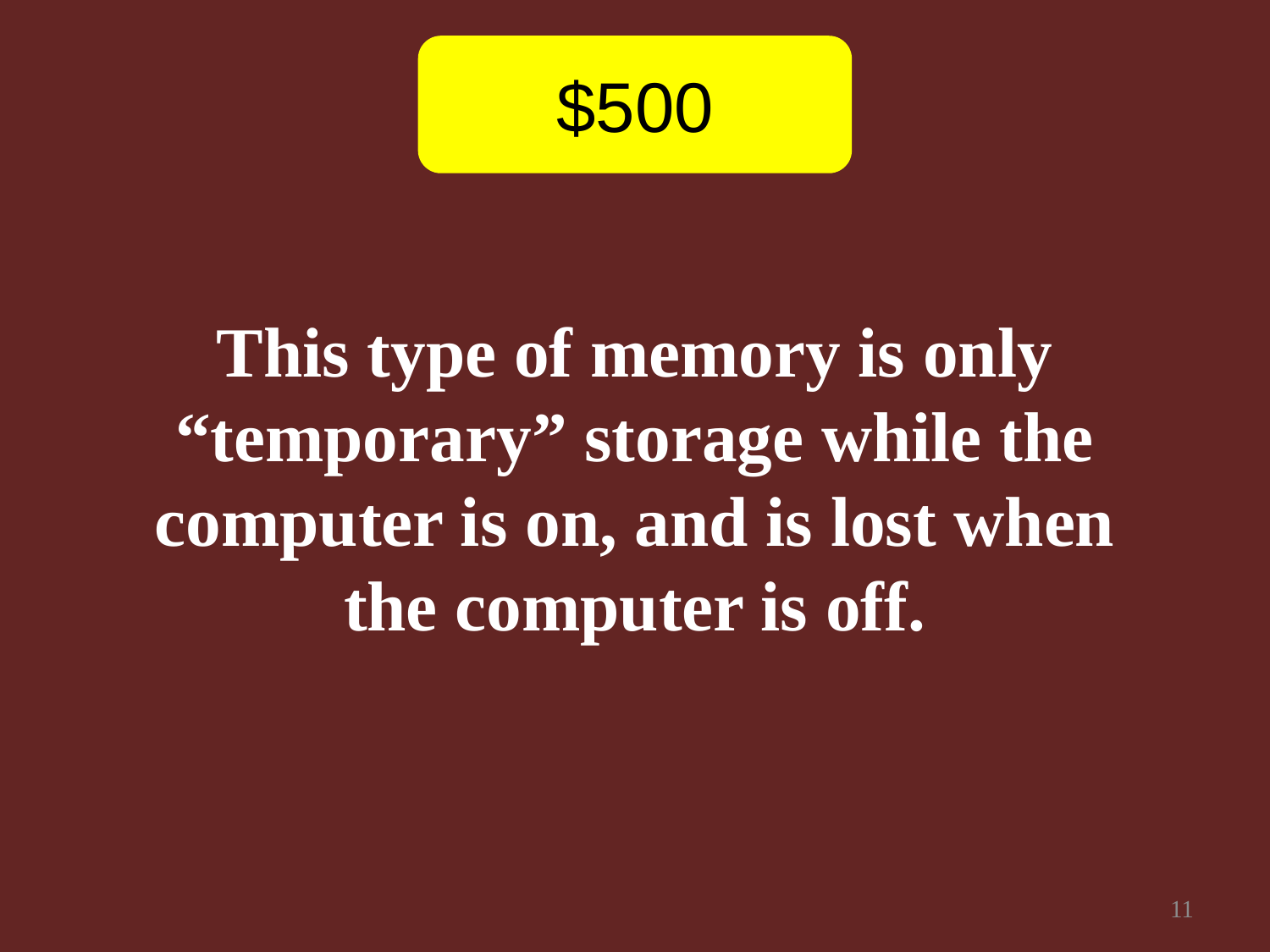

$500
This type of memory is only “temporary” storage while the computer is on, and is lost when the computer is off.

11